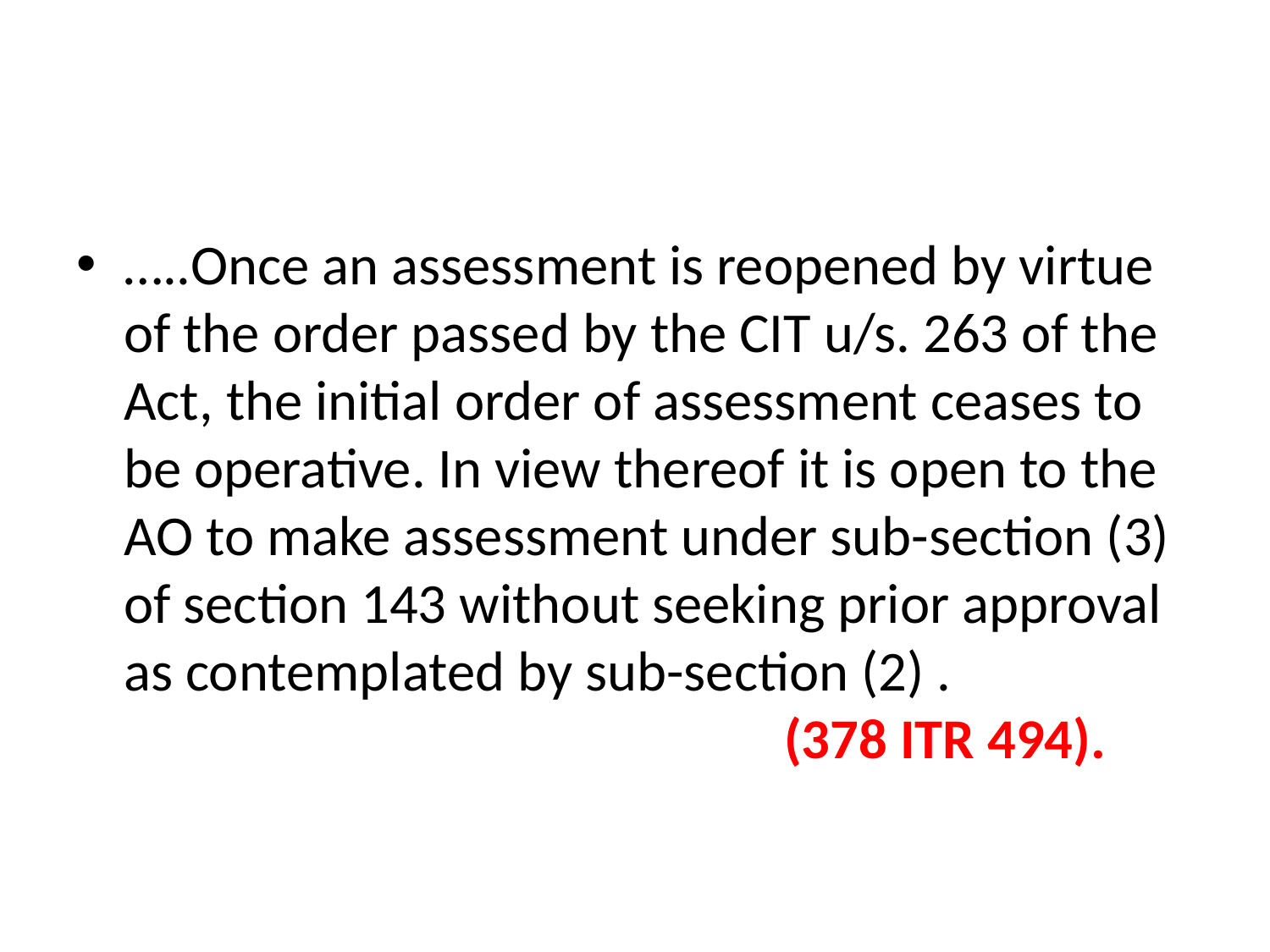

#
…..Once an assessment is reopened by virtue of the order passed by the CIT u/s. 263 of the Act, the initial order of assessment ceases to be operative. In view thereof it is open to the AO to make assessment under sub-section (3) of section 143 without seeking prior approval as contemplated by sub-section (2) .   						            (378 ITR 494).